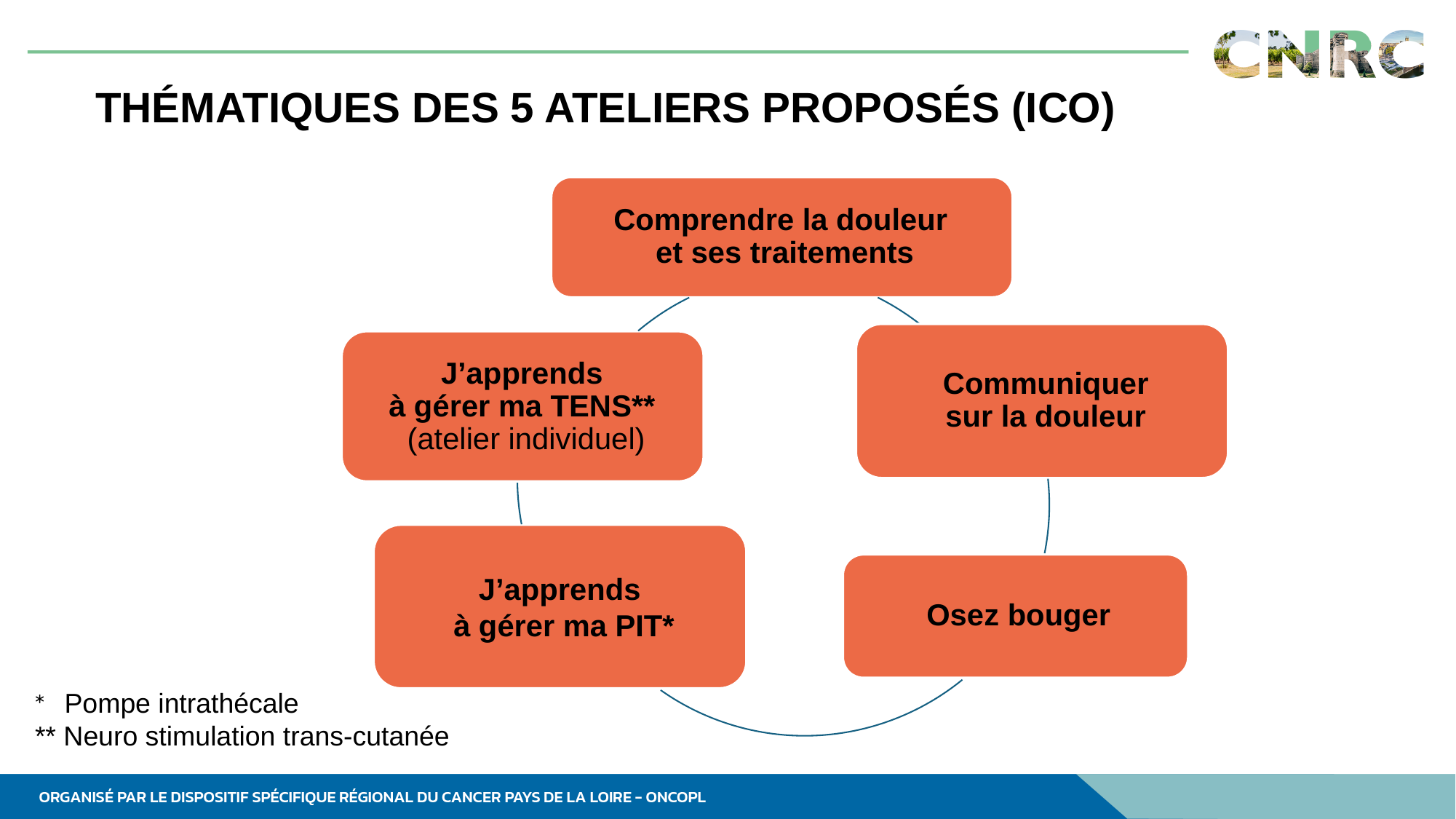

# THÉMATIQUES DES 5 ATELIERS PROPOSÉS (ICO)
Comprendre la douleur
et ses traitements
Communiquer
sur la douleur
Osez bouger
J’apprends
à gérer ma PIT*

J’apprends
à gérer ma TENS**
(atelier individuel)

*    Pompe intrathécale
** Neuro stimulation trans-cutanée